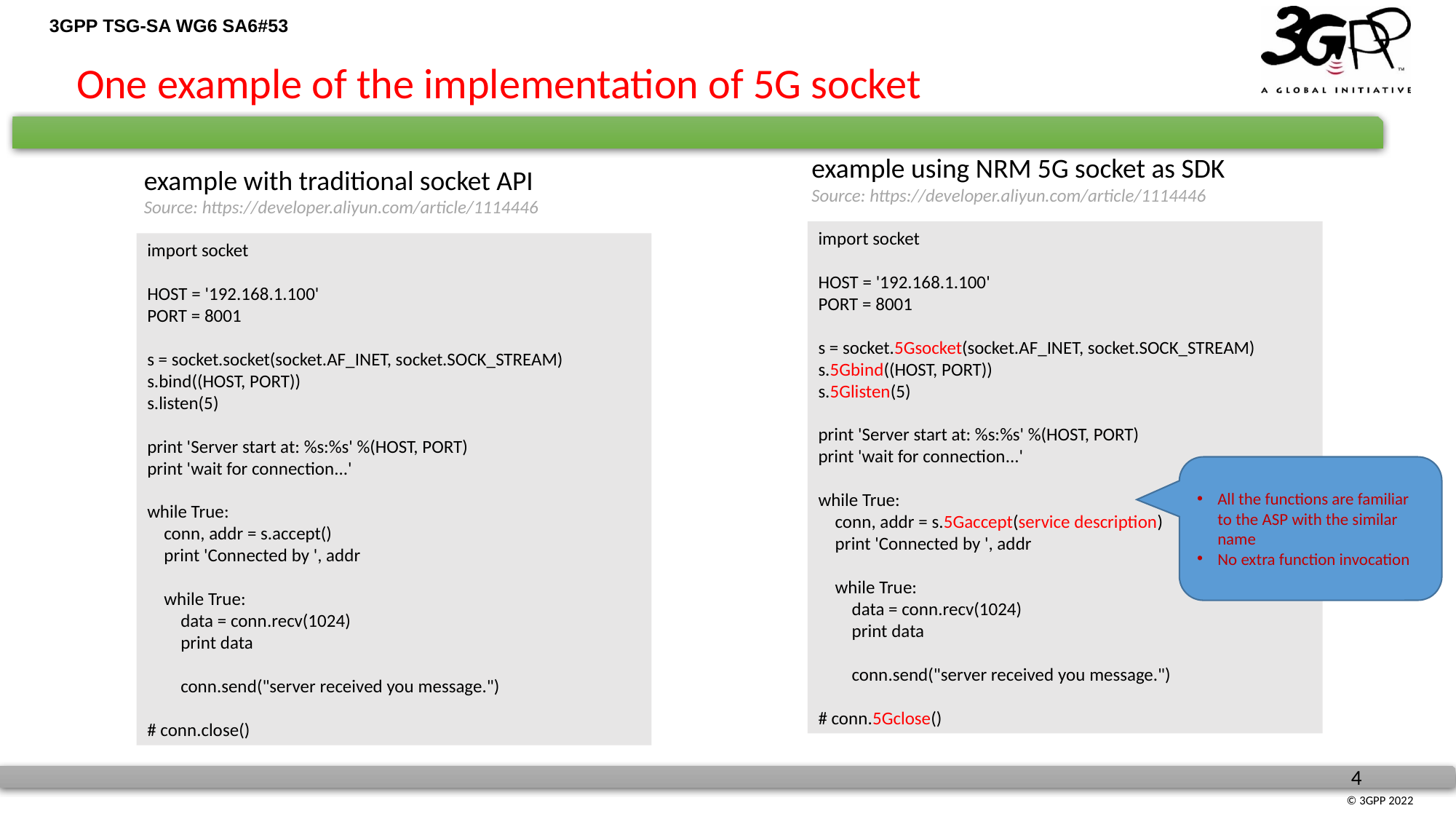

One example of the implementation of 5G socket
example using NRM 5G socket as SDK
Source: https://developer.aliyun.com/article/1114446
example with traditional socket API
Source: https://developer.aliyun.com/article/1114446
import socket

HOST = '192.168.1.100'
PORT = 8001

s = socket.5Gsocket(socket.AF_INET, socket.SOCK_STREAM)
s.5Gbind((HOST, PORT))
s.5Glisten(5)

print 'Server start at: %s:%s' %(HOST, PORT)
print 'wait for connection...'

while True:
    conn, addr = s.5Gaccept(service description)
    print 'Connected by ', addr

    while True:
        data = conn.recv(1024)
        print data

        conn.send("server received you message.")

# conn.5Gclose()
import socket

HOST = '192.168.1.100'
PORT = 8001

s = socket.socket(socket.AF_INET, socket.SOCK_STREAM)
s.bind((HOST, PORT))
s.listen(5)

print 'Server start at: %s:%s' %(HOST, PORT)
print 'wait for connection...'

while True:
    conn, addr = s.accept()
    print 'Connected by ', addr

    while True:
        data = conn.recv(1024)
        print data

        conn.send("server received you message.")

# conn.close()
All the functions are familiar to the ASP with the similar name
No extra function invocation